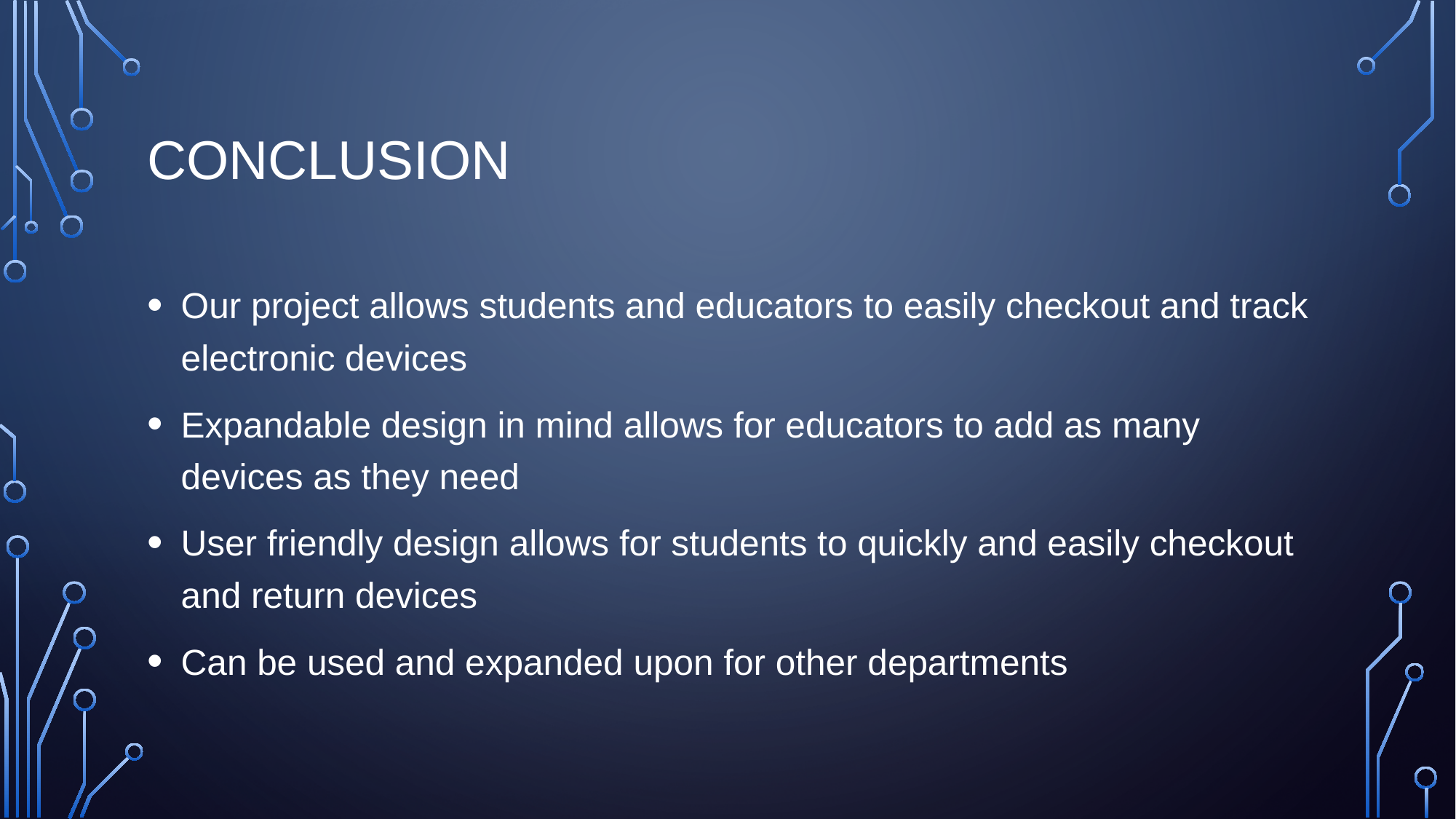

# Conclusion
Our project allows students and educators to easily checkout and track electronic devices
Expandable design in mind allows for educators to add as many devices as they need
User friendly design allows for students to quickly and easily checkout and return devices
Can be used and expanded upon for other departments